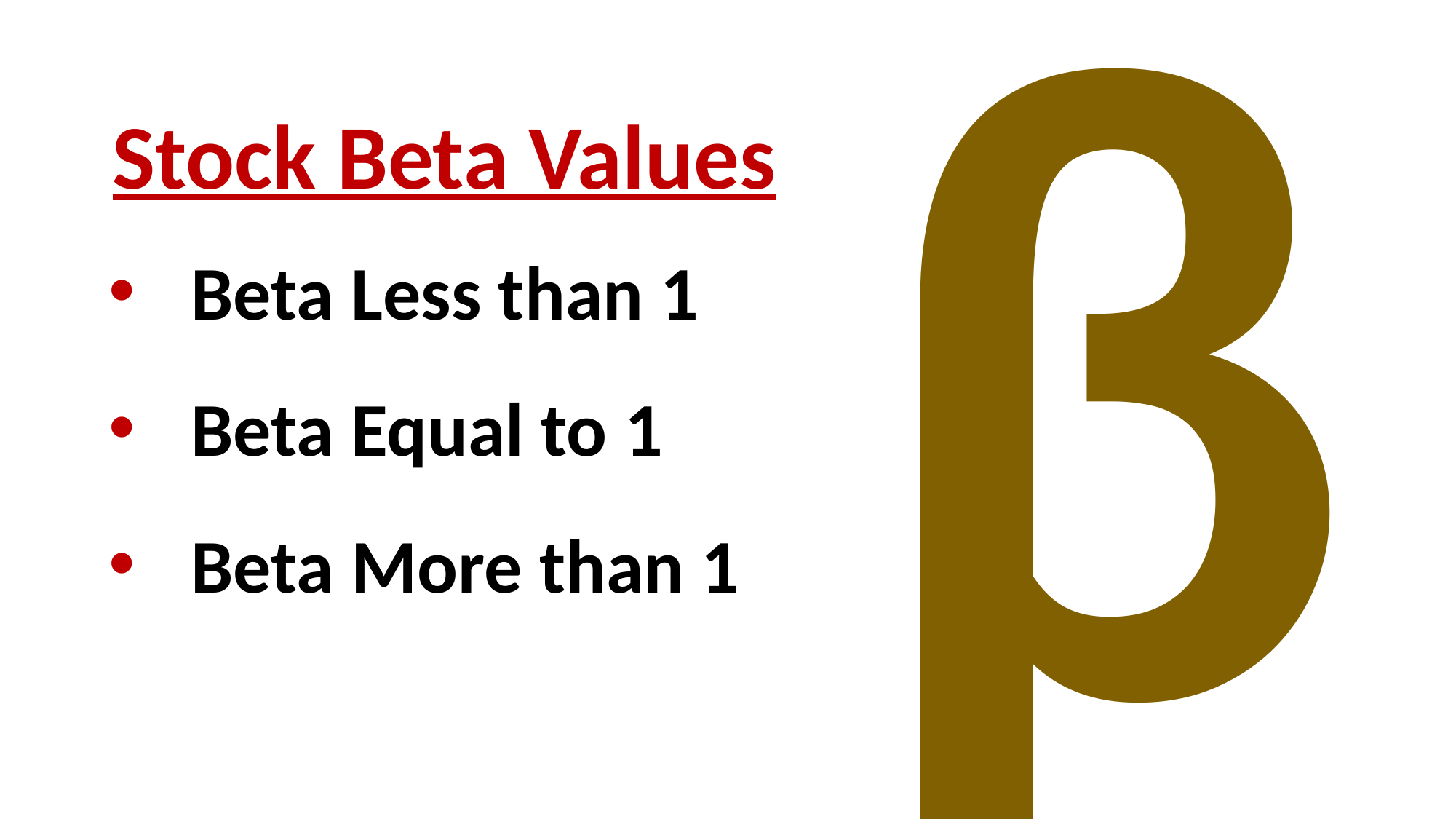

β
Beta Less than 1
Beta Equal to 1
Beta More than 1
Stock Beta Values